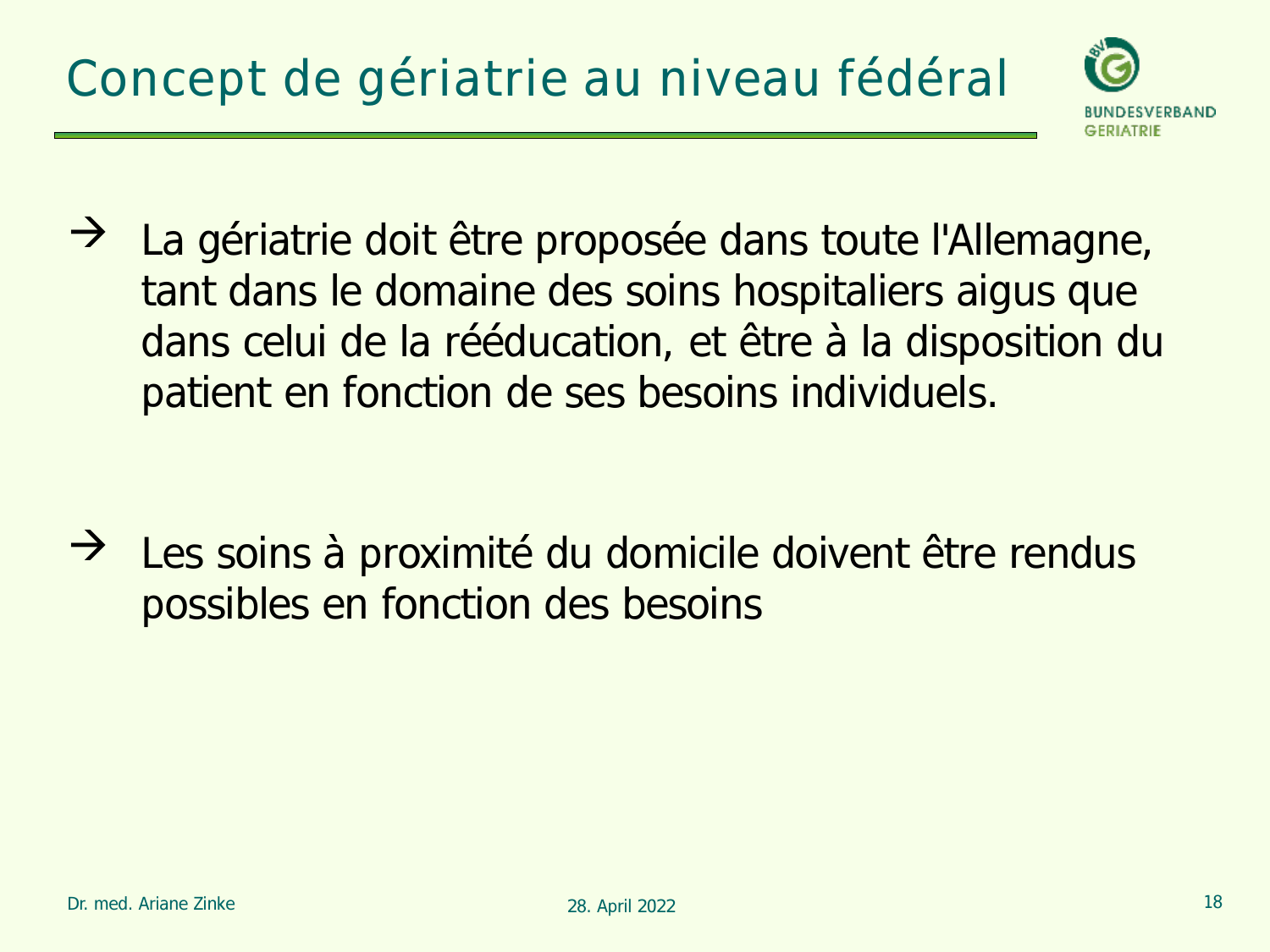

# Concept de gériatrie au niveau fédéral
La gériatrie doit être proposée dans toute l'Allemagne, tant dans le domaine des soins hospitaliers aigus que dans celui de la rééducation, et être à la disposition du patient en fonction de ses besoins individuels.

Les soins à proximité du domicile doivent être rendus possibles en fonction des besoins